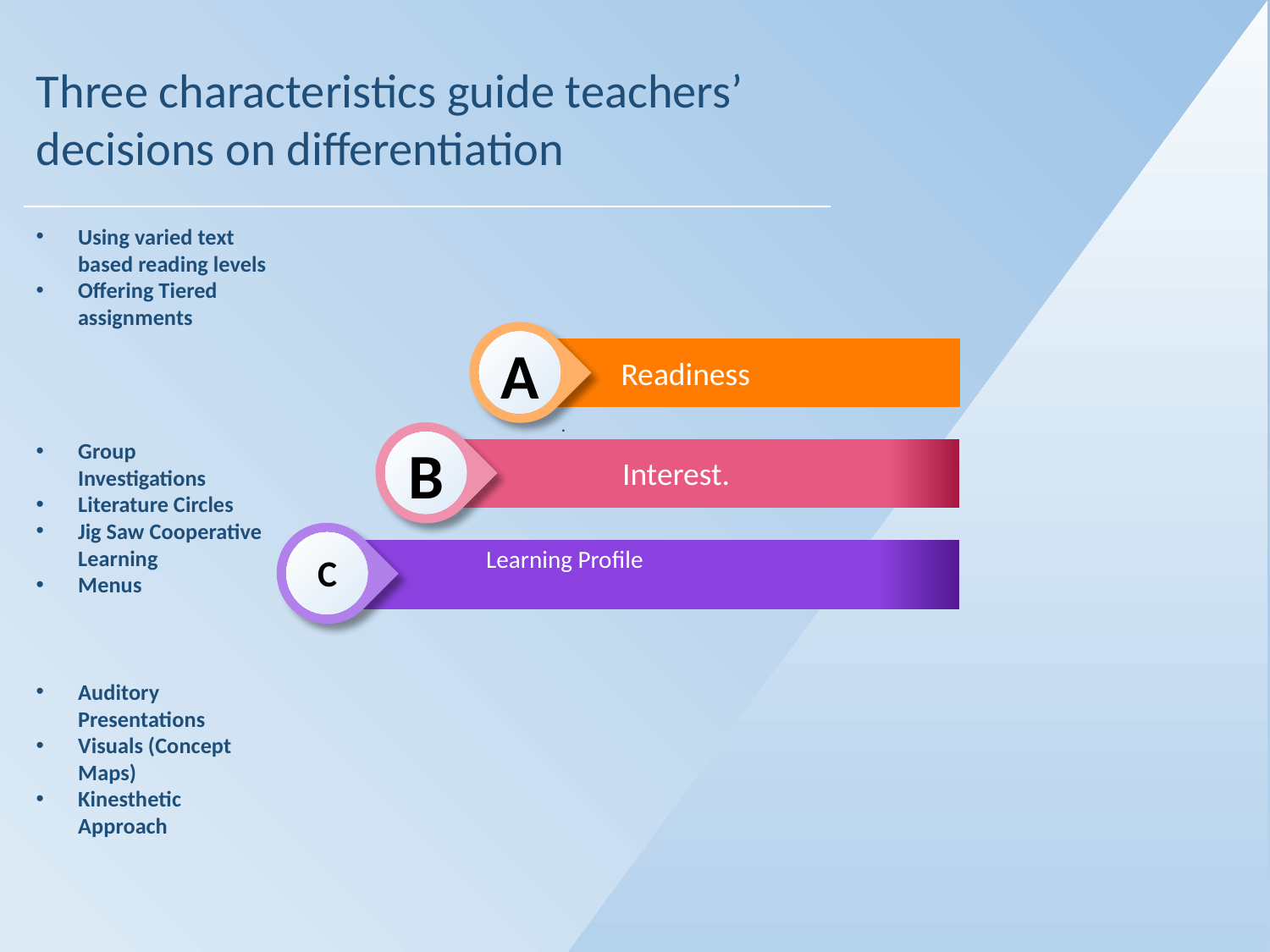

Three characteristics guide teachers’ decisions on differentiation

Using varied text based reading levels
Offering Tiered assignments

Group Investigations
Literature Circles
Jig Saw Cooperative Learning
Menus

Auditory Presentations
Visuals (Concept Maps)
Kinesthetic Approach

A

Readiness

.

B

Interest.

C
Learning Profile